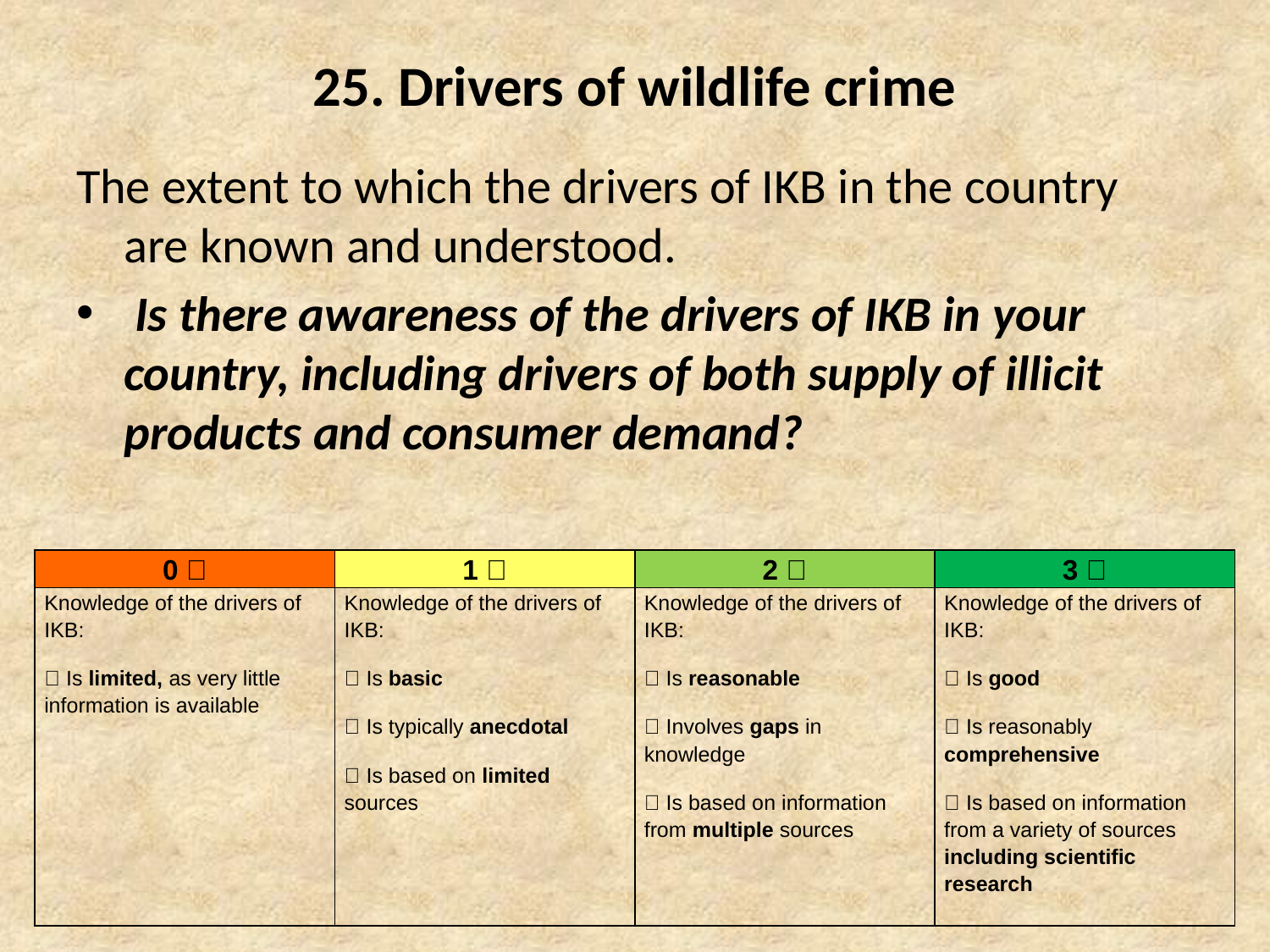

# 25. Drivers of wildlife crime
The extent to which the drivers of IKB in the country are known and understood.
 Is there awareness of the drivers of IKB in your country, including drivers of both supply of illicit products and consumer demand?

| 0 􀜆 | 1 􀜆 | 2 􀜆 | 3 􀜆 |
| --- | --- | --- | --- |
| Knowledge of the drivers of IKB: 􁃱 Is limited, as very little information is available | Knowledge of the drivers of IKB: 􀜆 Is basic 􀜆 Is typically anecdotal 􀜆 Is based on limited sources | Knowledge of the drivers of IKB: 􀜆 Is reasonable 􀜆 Involves gaps in knowledge 􀜆 Is based on information from multiple sources | Knowledge of the drivers of IKB: 􀜆 Is good 􀜆 Is reasonably comprehensive 􀜆 Is based on information from a variety of sources including scientific research |